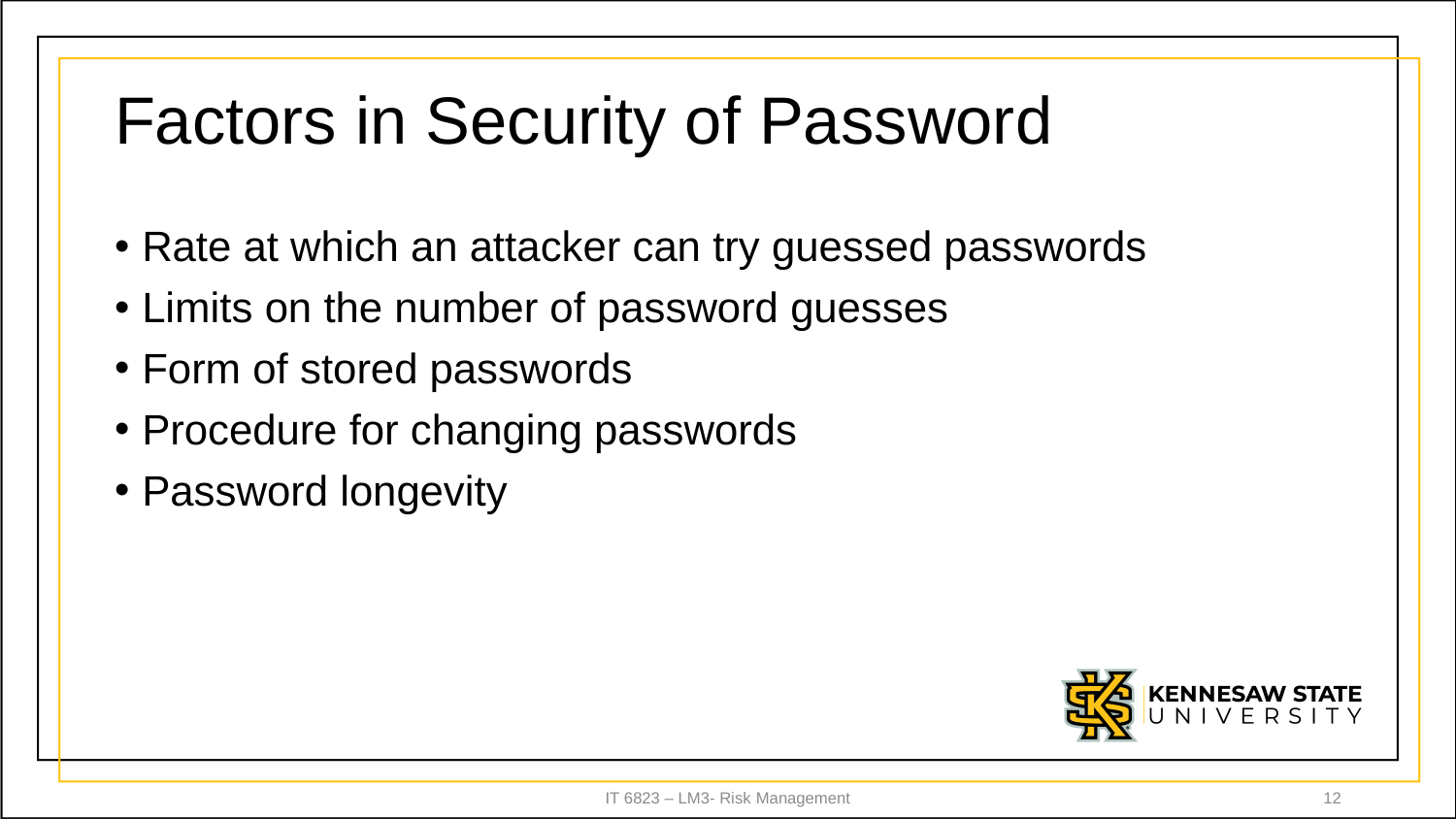

# Factors in Security of Password
Rate at which an attacker can try guessed passwords
Limits on the number of password guesses
Form of stored passwords
Procedure for changing passwords
Password longevity
IT 6823 – LM3- Risk Management
12